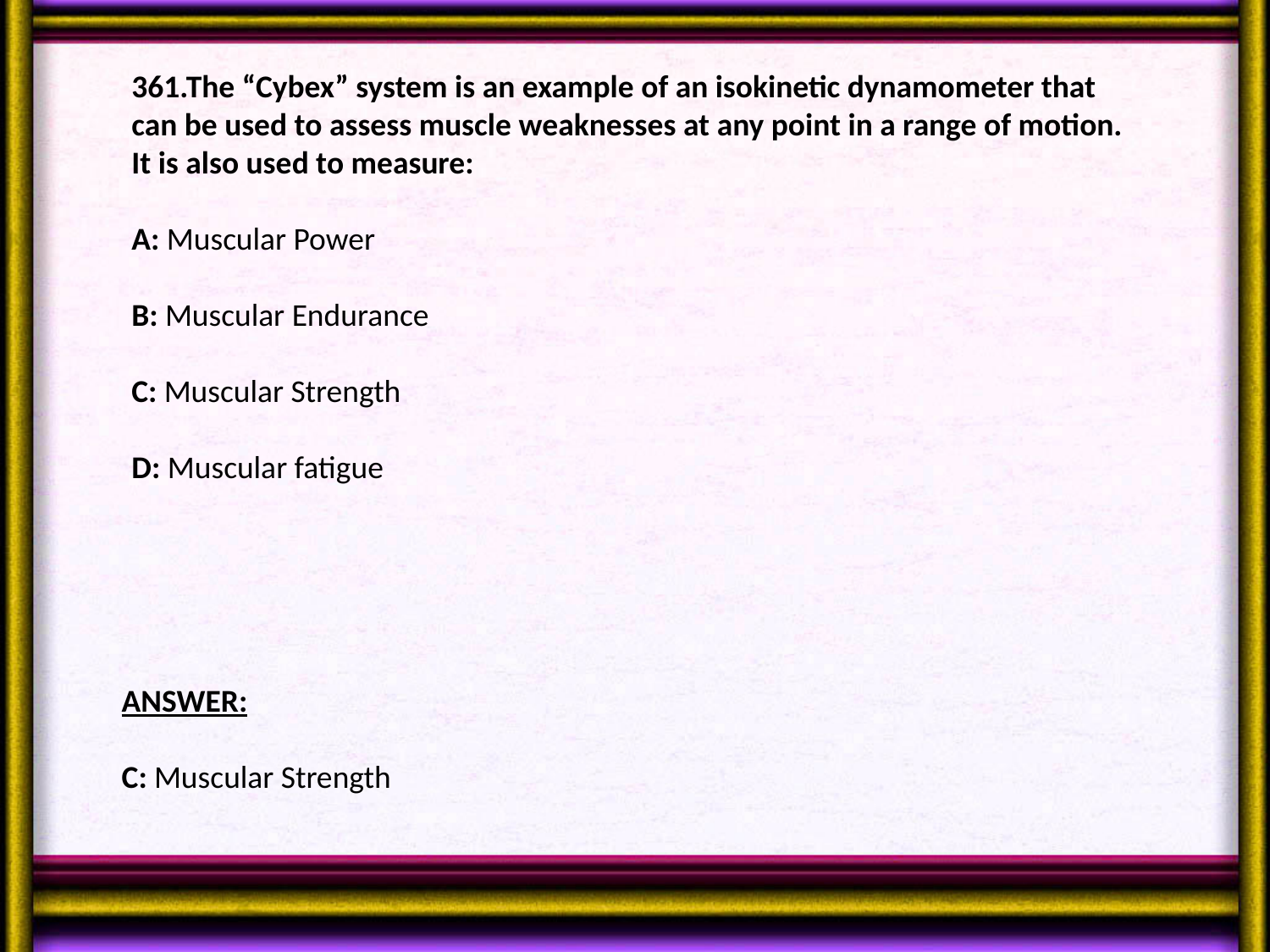

361.The “Cybex” system is an example of an isokinetic dynamometer that can be used to assess muscle weaknesses at any point in a range of motion. It is also used to measure:

A: Muscular Power

B: Muscular Endurance

C: Muscular Strength

D: Muscular fatigue
ANSWER:

C: Muscular Strength